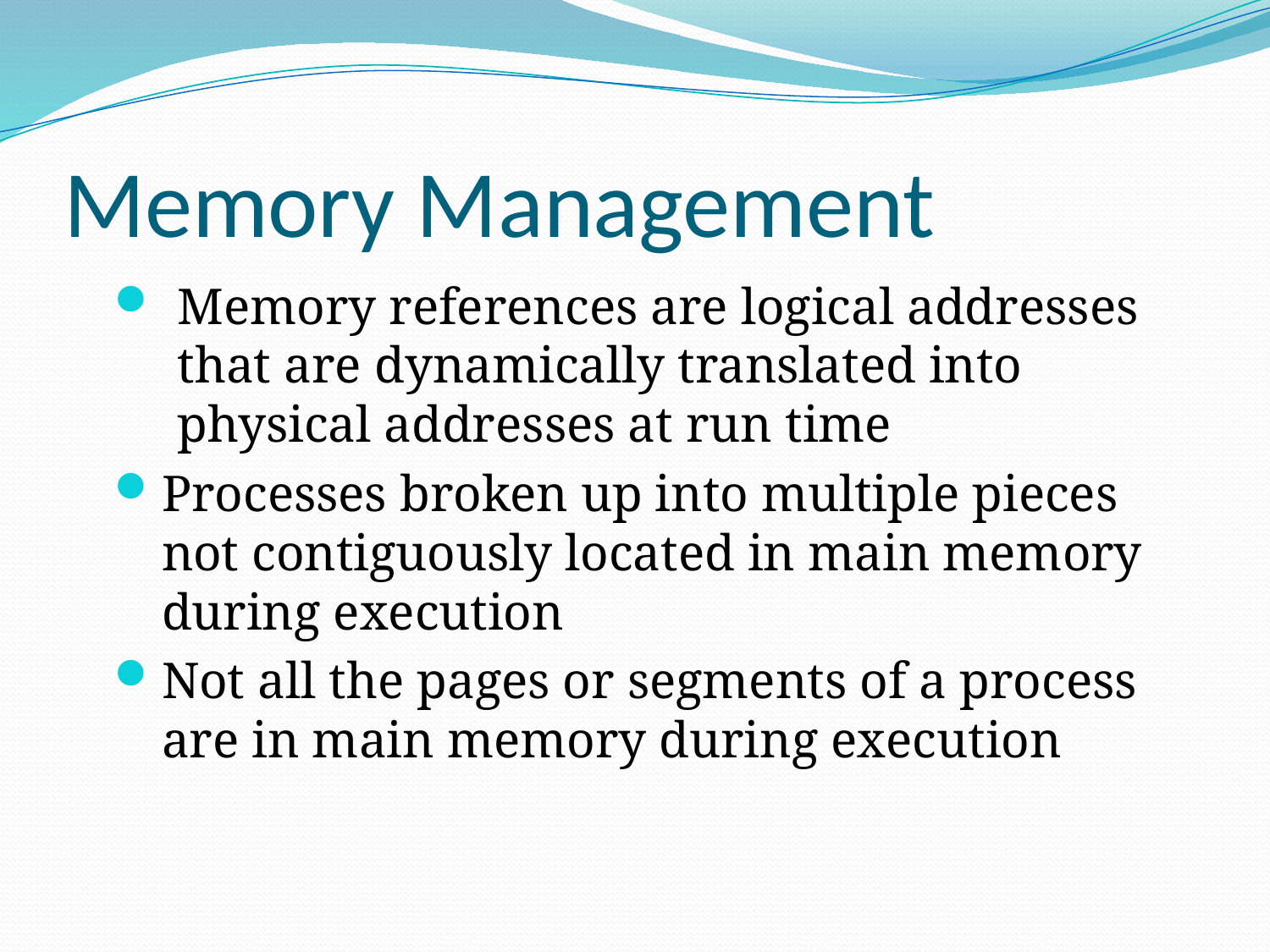

# Memory Management
Memory references are logical addresses that are dynamically translated into physical addresses at run time
Processes broken up into multiple pieces not contiguously located in main memory during execution
Not all the pages or segments of a process are in main memory during execution